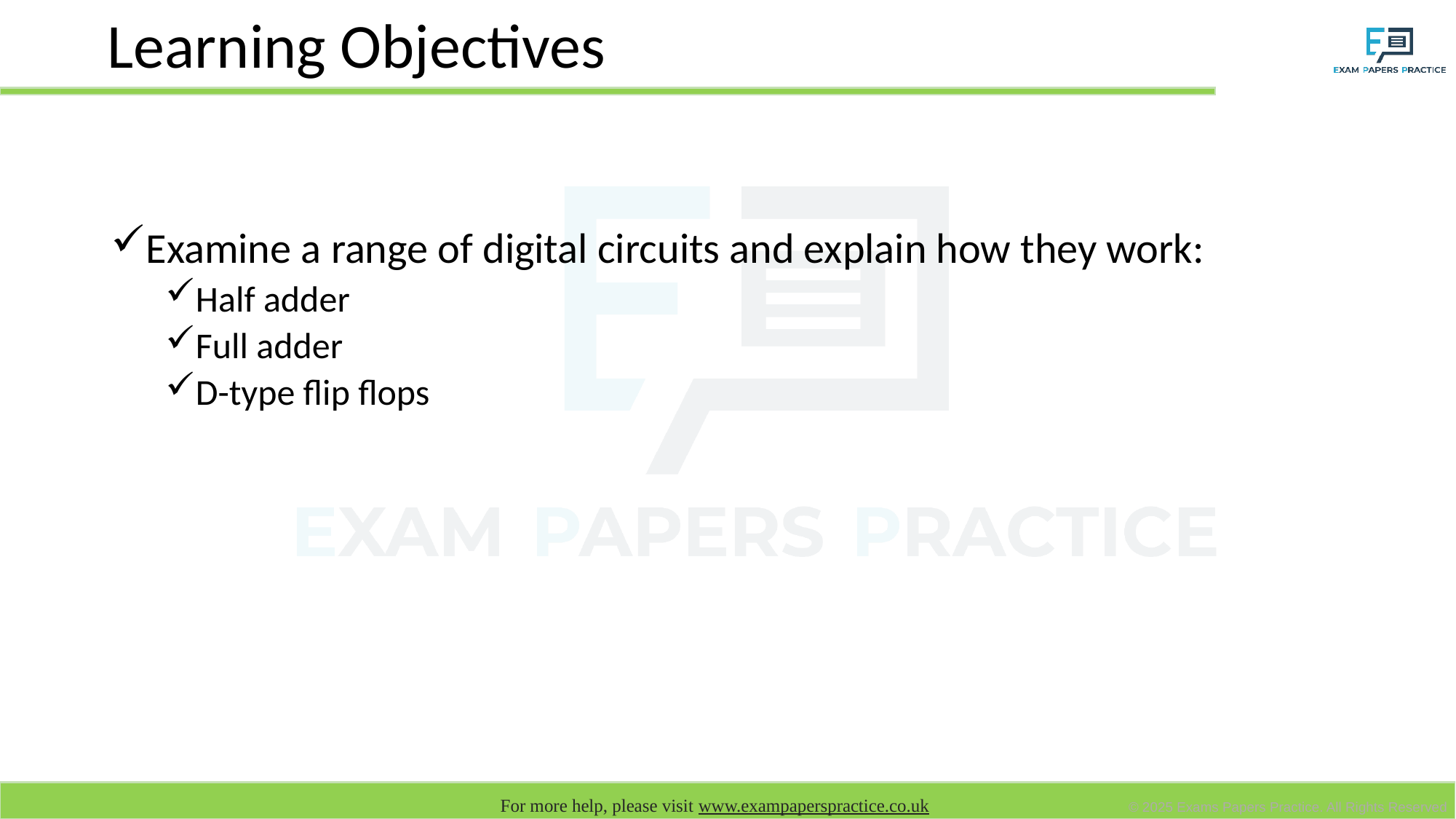

# Learning Objectives
Examine a range of digital circuits and explain how they work:
Half adder
Full adder
D-type flip flops